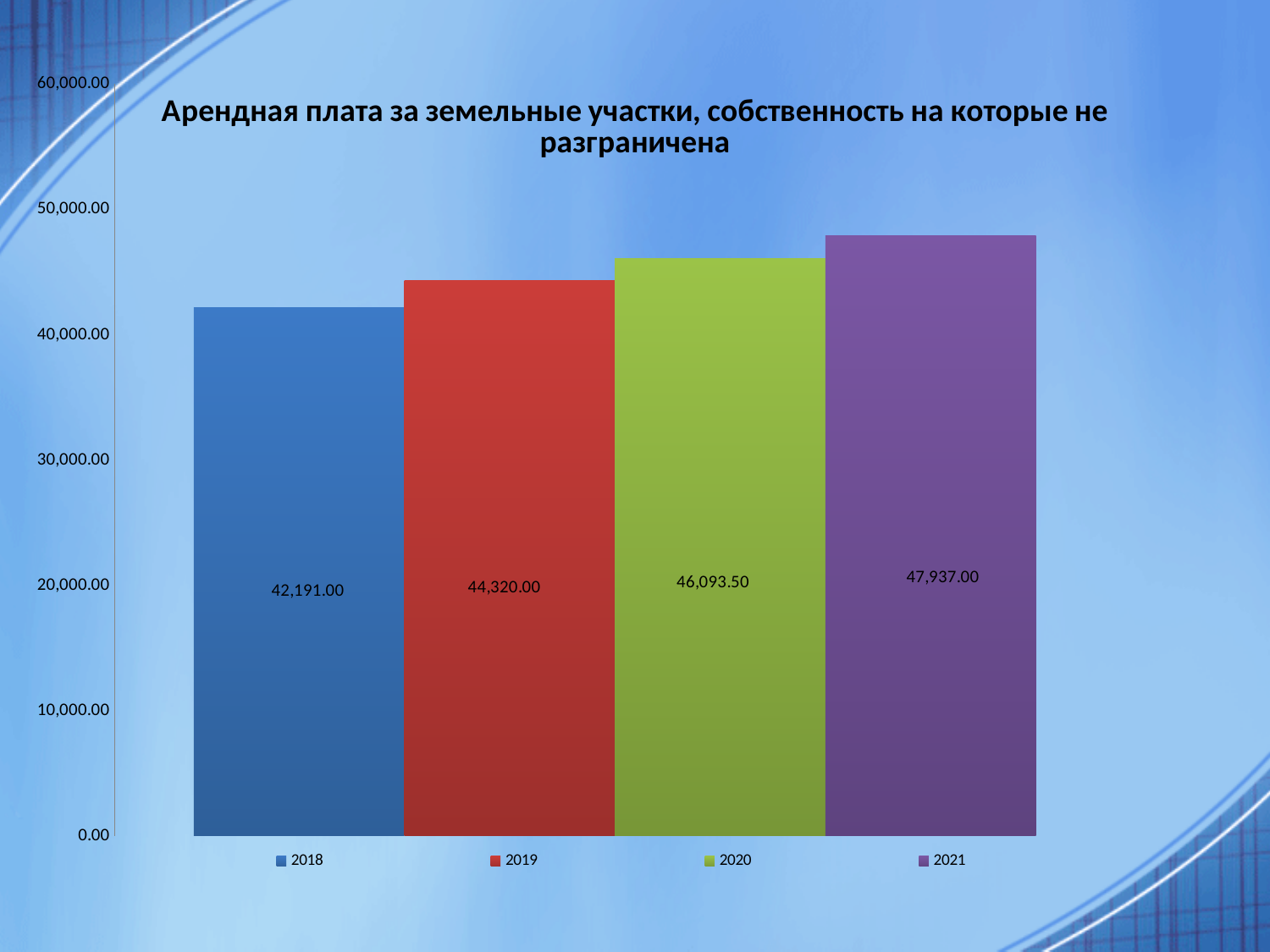

### Chart: Арендная плата за земельные участки, собственность на которые не разграничена

| Category | 2018 | 2019 | 2020 | 2021 |
|---|---|---|---|---|